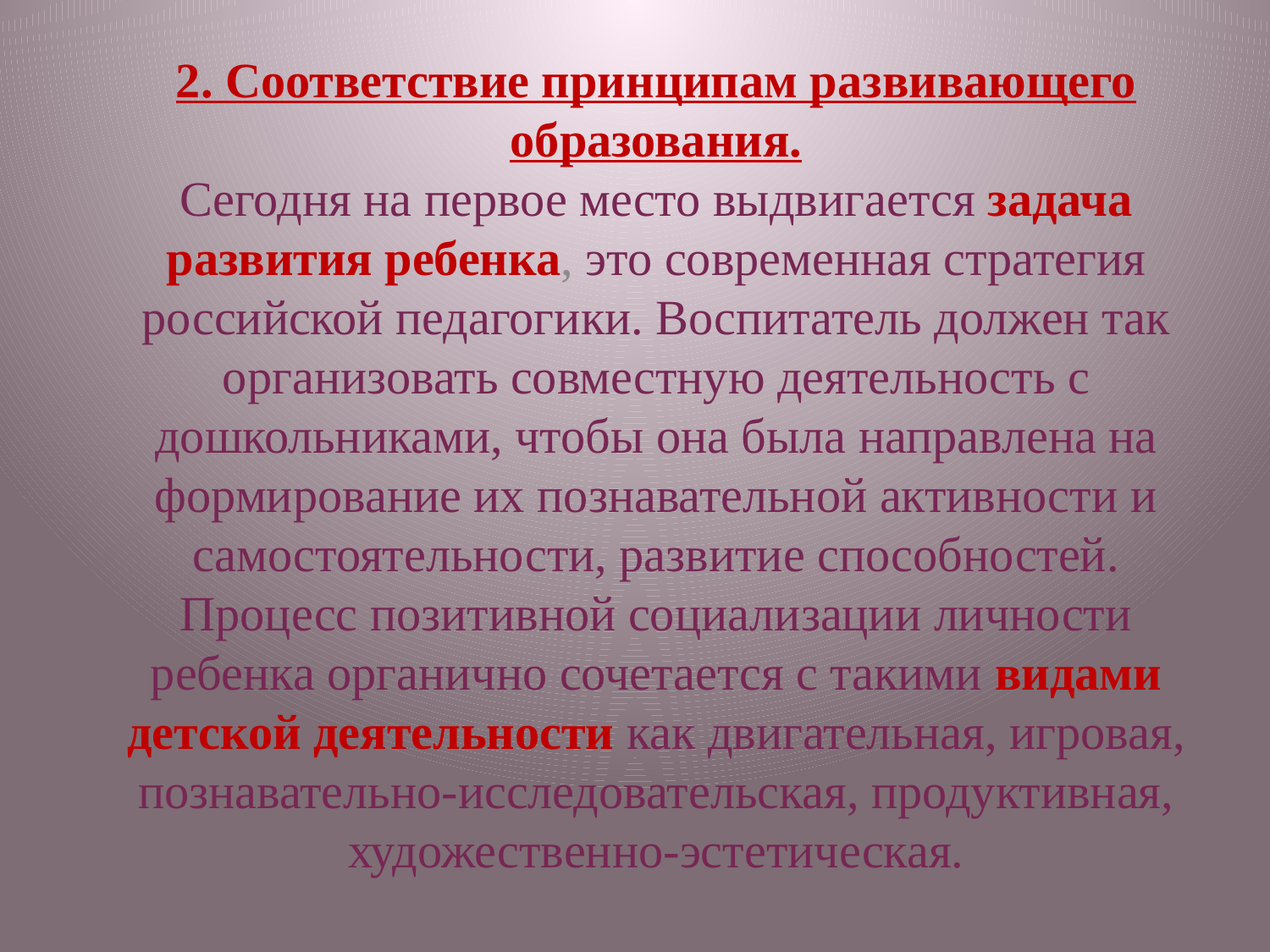

2. Соответствие принципам развивающего образования.
Сегодня на первое место выдвигается задача развития ребенка, это современная стратегия российской педагогики. Воспитатель должен так организовать совместную деятельность с дошкольниками, чтобы она была направлена на формирование их познавательной активности и самостоятельности, развитие способностей.
Процесс позитивной социализации личности ребенка органично сочетается с такими видами детской деятельности как двигательная, игровая, познавательно-исследовательская, продуктивная, художественно-эстетическая.